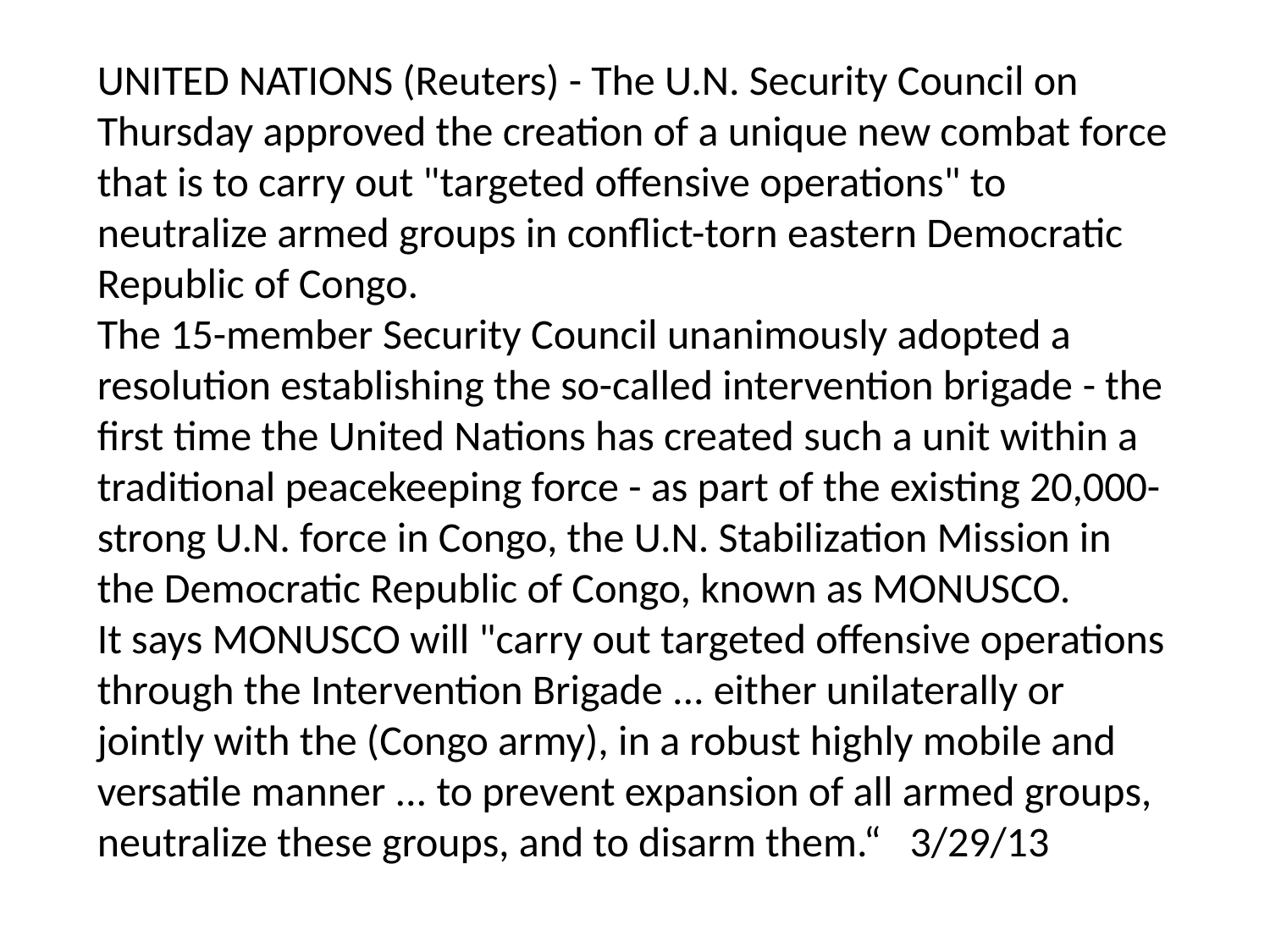

UNITED NATIONS (Reuters) - The U.N. Security Council on Thursday approved the creation of a unique new combat force that is to carry out "targeted offensive operations" to neutralize armed groups in conflict-torn eastern Democratic Republic of Congo.
The 15-member Security Council unanimously adopted a resolution establishing the so-called intervention brigade - the first time the United Nations has created such a unit within a traditional peacekeeping force - as part of the existing 20,000-strong U.N. force in Congo, the U.N. Stabilization Mission in the Democratic Republic of Congo, known as MONUSCO.
It says MONUSCO will "carry out targeted offensive operations through the Intervention Brigade ... either unilaterally or jointly with the (Congo army), in a robust highly mobile and versatile manner ... to prevent expansion of all armed groups, neutralize these groups, and to disarm them.“   3/29/13